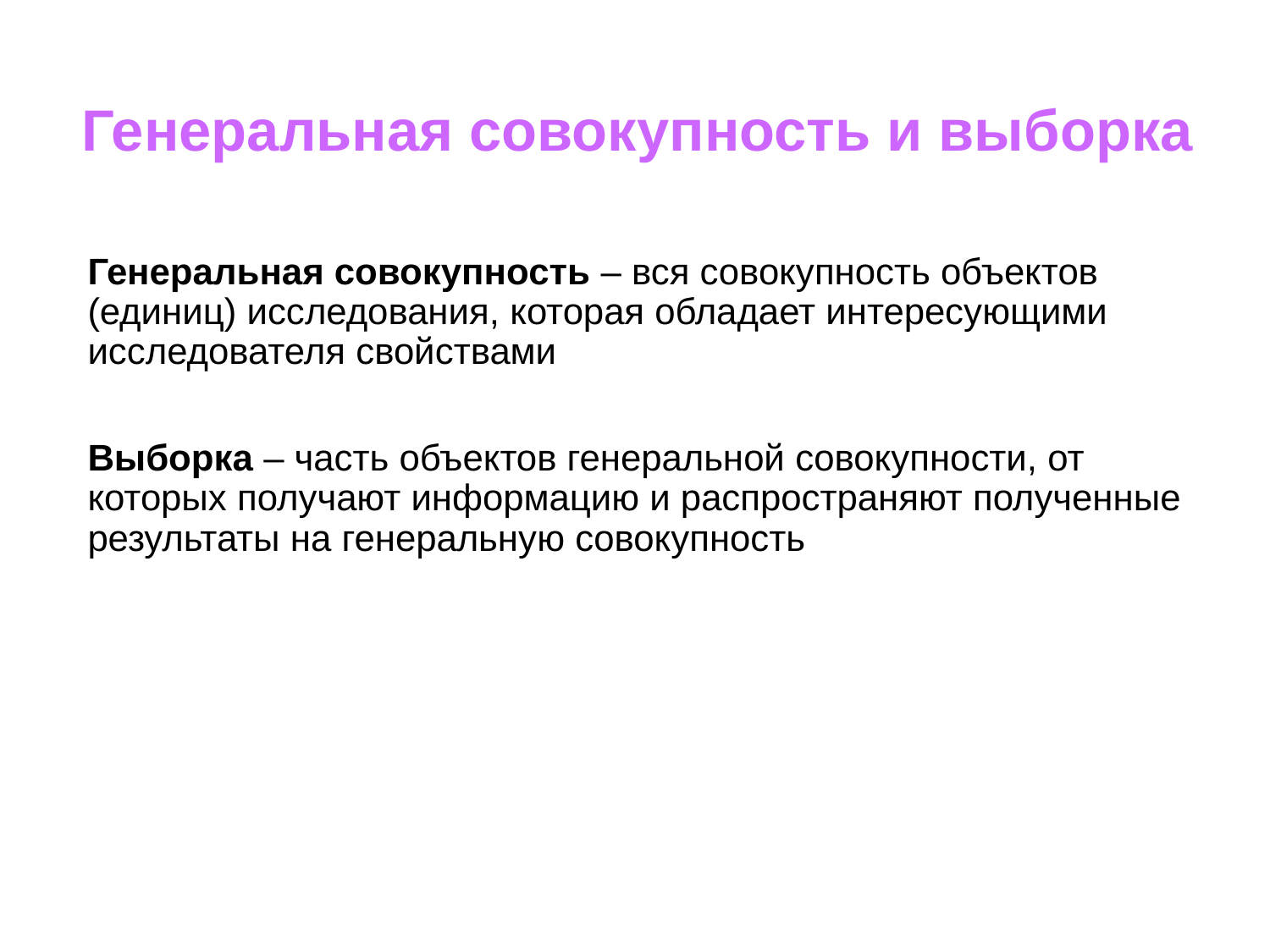

# Генеральная совокупность и выборка
Генеральная совокупность – вся совокупность объектов (единиц) исследования, которая обладает интересующими исследователя свойствами

Выборка – часть объектов генеральной совокупности, от которых получают информацию и распространяют полученные результаты на генеральную совокупность